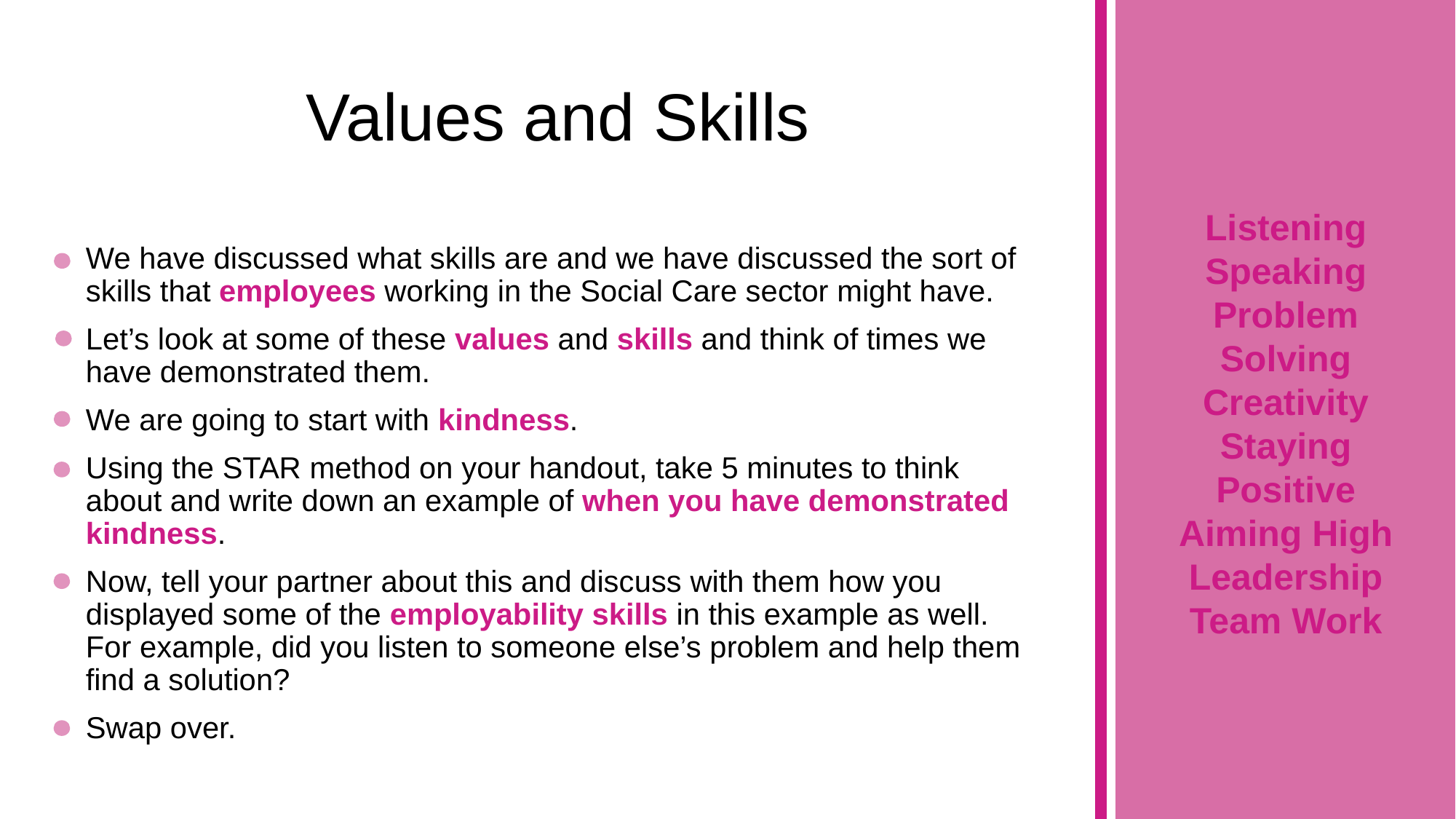

# Values and Skills
Listening
Speaking
Problem Solving
Creativity
Staying Positive
Aiming High
Leadership
Team Work
We have discussed what skills are and we have discussed the sort of skills that employees working in the Social Care sector might have.
Let’s look at some of these values and skills and think of times we have demonstrated them.
We are going to start with kindness.
Using the STAR method on your handout, take 5 minutes to think about and write down an example of when you have demonstrated kindness.
Now, tell your partner about this and discuss with them how you displayed some of the employability skills in this example as well. For example, did you listen to someone else’s problem and help them find a solution?
Swap over.